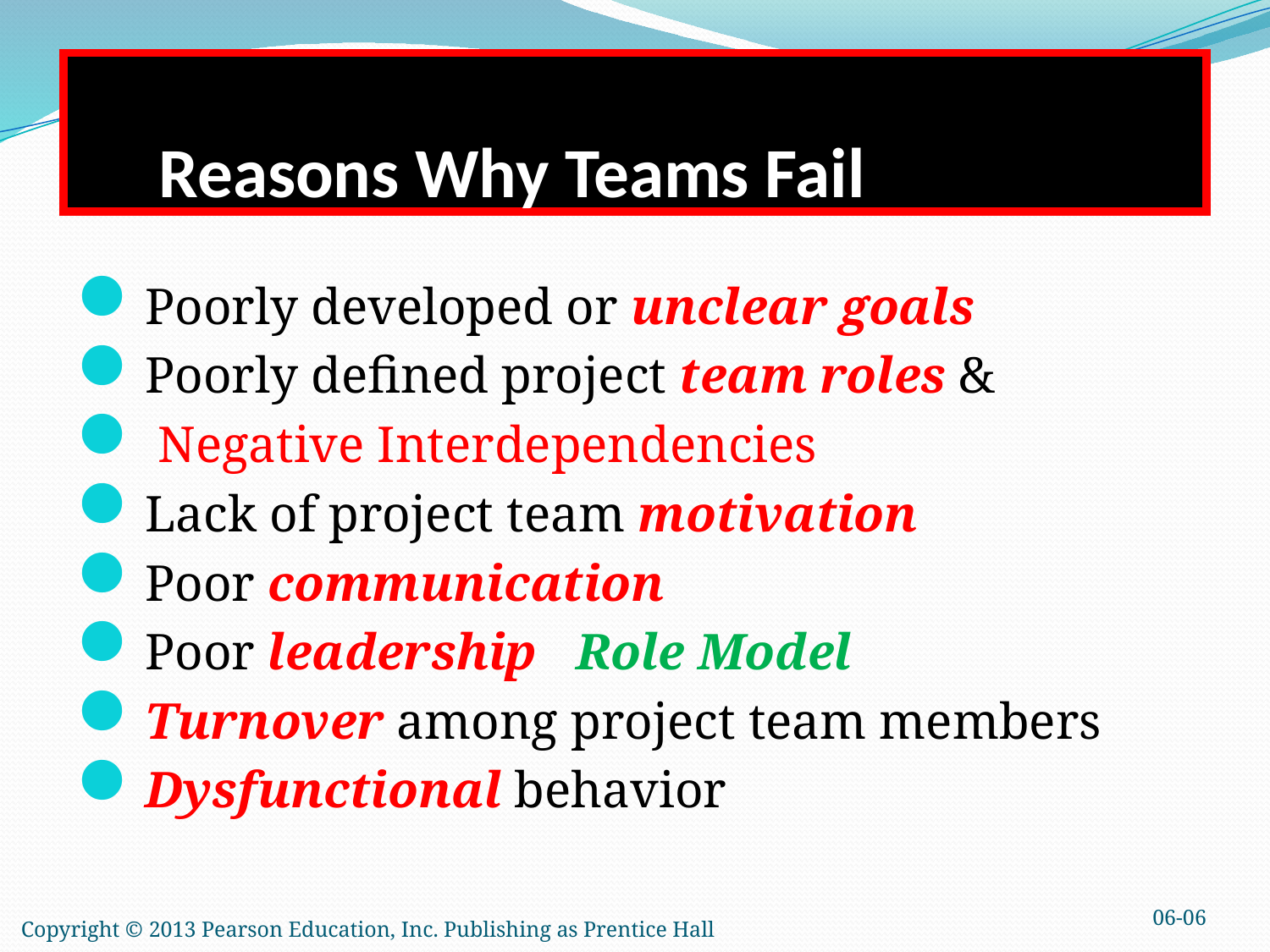

# Reasons Why Teams Fail
Poorly developed or unclear goals
Poorly defined project team roles &
 Negative Interdependencies
Lack of project team motivation
Poor communication
Poor leadership   Role Model
Turnover among project team members
Dysfunctional behavior
06-06